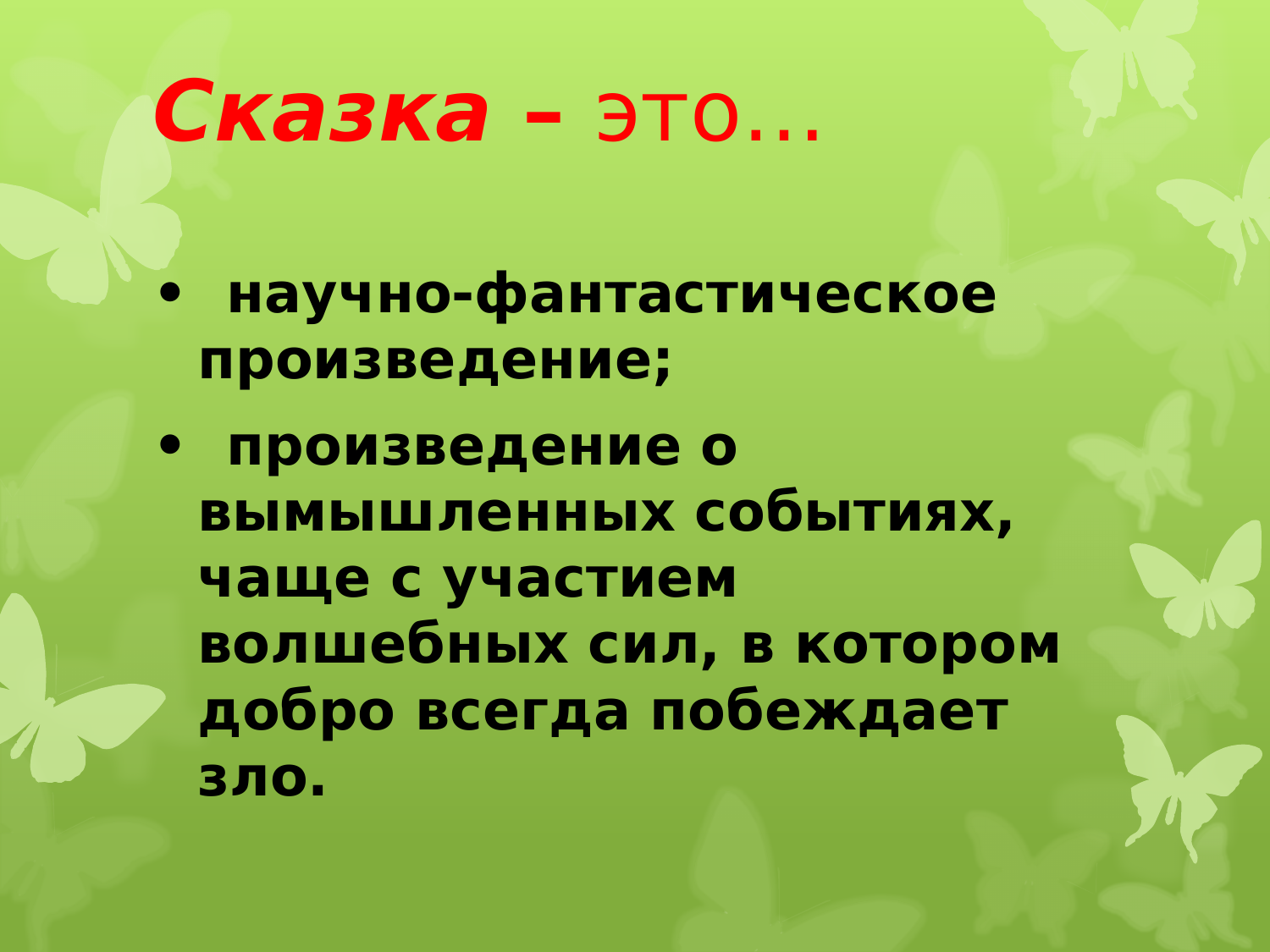

# Сказка – это…
•  научно-фантастическое произведение;
•  произведение о вымышленных событиях, чаще с участием волшебных сил, в котором добро всегда побеждает зло.